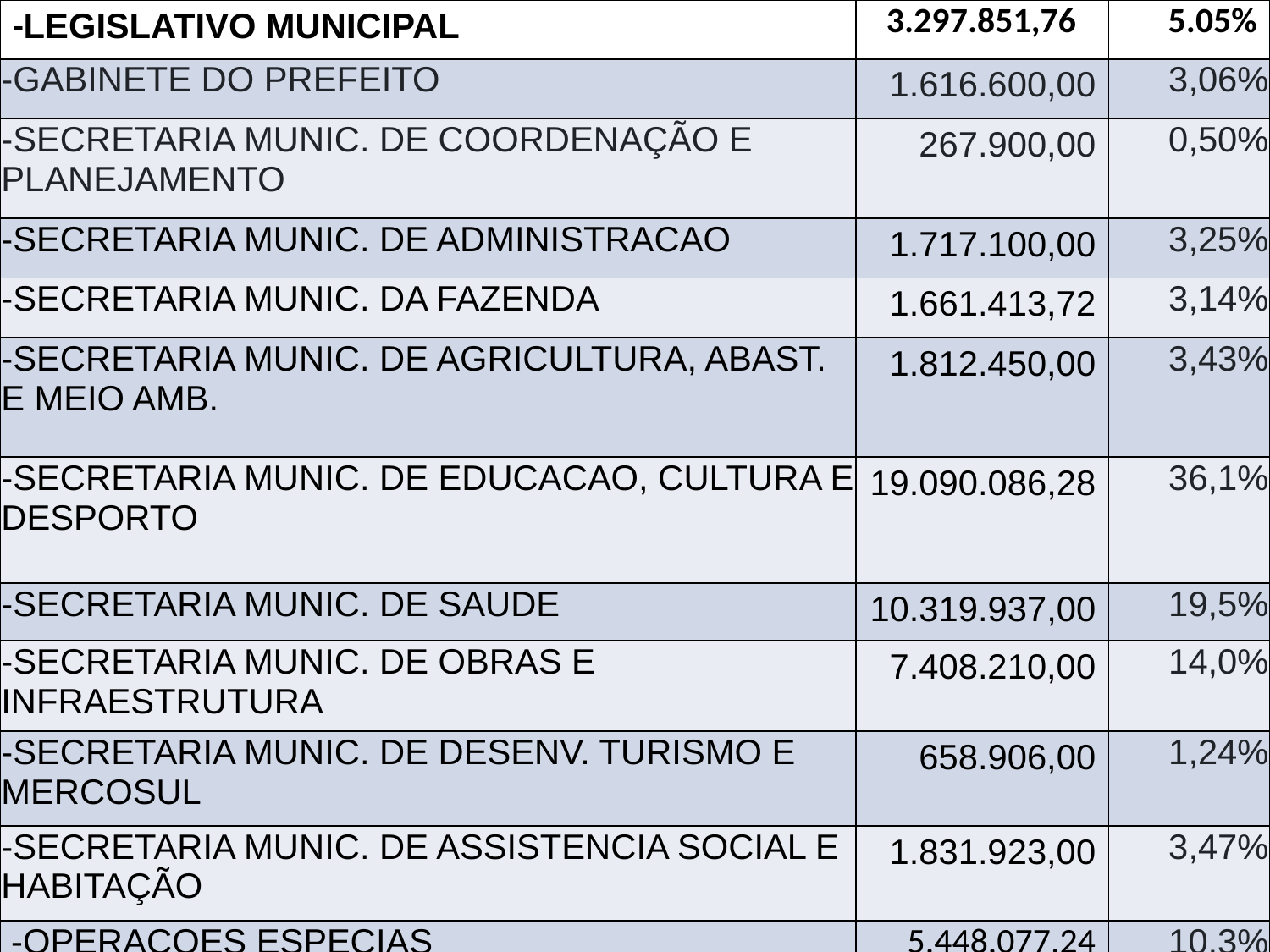

| -LEGISLATIVO MUNICIPAL | 33.297.851,76 | 5.05% |
| --- | --- | --- |
| -GABINETE DO PREFEITO | 1.616.600,00 | 3,06% |
| -SECRETARIA MUNIC. DE COORDENAÇÃO E PLANEJAMENTO | 267.900,00 | 0,50% |
| -SECRETARIA MUNIC. DE ADMINISTRACAO | 1.717.100,00 | 3,25% |
| -SECRETARIA MUNIC. DA FAZENDA | 1.661.413,72 | 3,14% |
| -SECRETARIA MUNIC. DE AGRICULTURA, ABAST. E MEIO AMB. | 1.812.450,00 | 3,43% |
| -SECRETARIA MUNIC. DE EDUCACAO, CULTURA E DESPORTO | 19.090.086,28 | 36,1% |
| -SECRETARIA MUNIC. DE SAUDE | 10.319.937,00 | 19,5% |
| -SECRETARIA MUNIC. DE OBRAS E INFRAESTRUTURA | 7.408.210,00 | 14,0% |
| -SECRETARIA MUNIC. DE DESENV. TURISMO E MERCOSUL | 658.906,00 | 1,24% |
| -SECRETARIA MUNIC. DE ASSISTENCIA SOCIAL E HABITAÇÃO | 1.831.923,00 | 3,47% |
| -OPERAÇOES ESPECIAS | 5.448.077,24 | 10,3% |
| -RESERVA DE CONTIGENCIA |  | 1,79% |